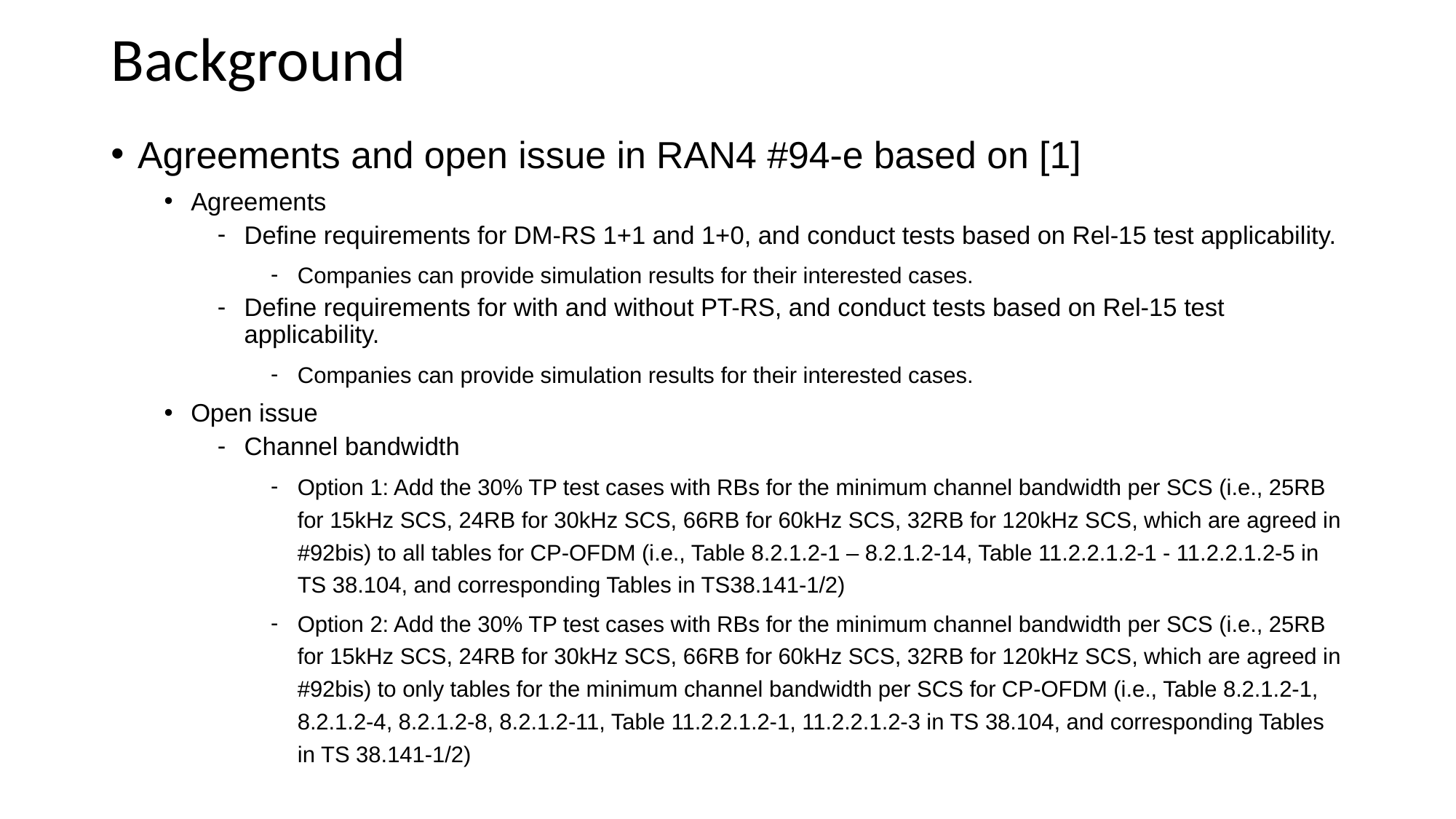

# Background
Agreements and open issue in RAN4 #94-e based on [1]
Agreements
Define requirements for DM-RS 1+1 and 1+0, and conduct tests based on Rel-15 test applicability.
Companies can provide simulation results for their interested cases.
Define requirements for with and without PT-RS, and conduct tests based on Rel-15 test applicability.
Companies can provide simulation results for their interested cases.
Open issue
Channel bandwidth
Option 1: Add the 30% TP test cases with RBs for the minimum channel bandwidth per SCS (i.e., 25RB for 15kHz SCS, 24RB for 30kHz SCS, 66RB for 60kHz SCS, 32RB for 120kHz SCS, which are agreed in #92bis) to all tables for CP-OFDM (i.e., Table 8.2.1.2-1 – 8.2.1.2-14, Table 11.2.2.1.2-1 - 11.2.2.1.2-5 in TS 38.104, and corresponding Tables in TS38.141-1/2)
Option 2: Add the 30% TP test cases with RBs for the minimum channel bandwidth per SCS (i.e., 25RB for 15kHz SCS, 24RB for 30kHz SCS, 66RB for 60kHz SCS, 32RB for 120kHz SCS, which are agreed in #92bis) to only tables for the minimum channel bandwidth per SCS for CP-OFDM (i.e., Table 8.2.1.2-1, 8.2.1.2-4, 8.2.1.2-8, 8.2.1.2-11, Table 11.2.2.1.2-1, 11.2.2.1.2-3 in TS 38.104, and corresponding Tables in TS 38.141-1/2)